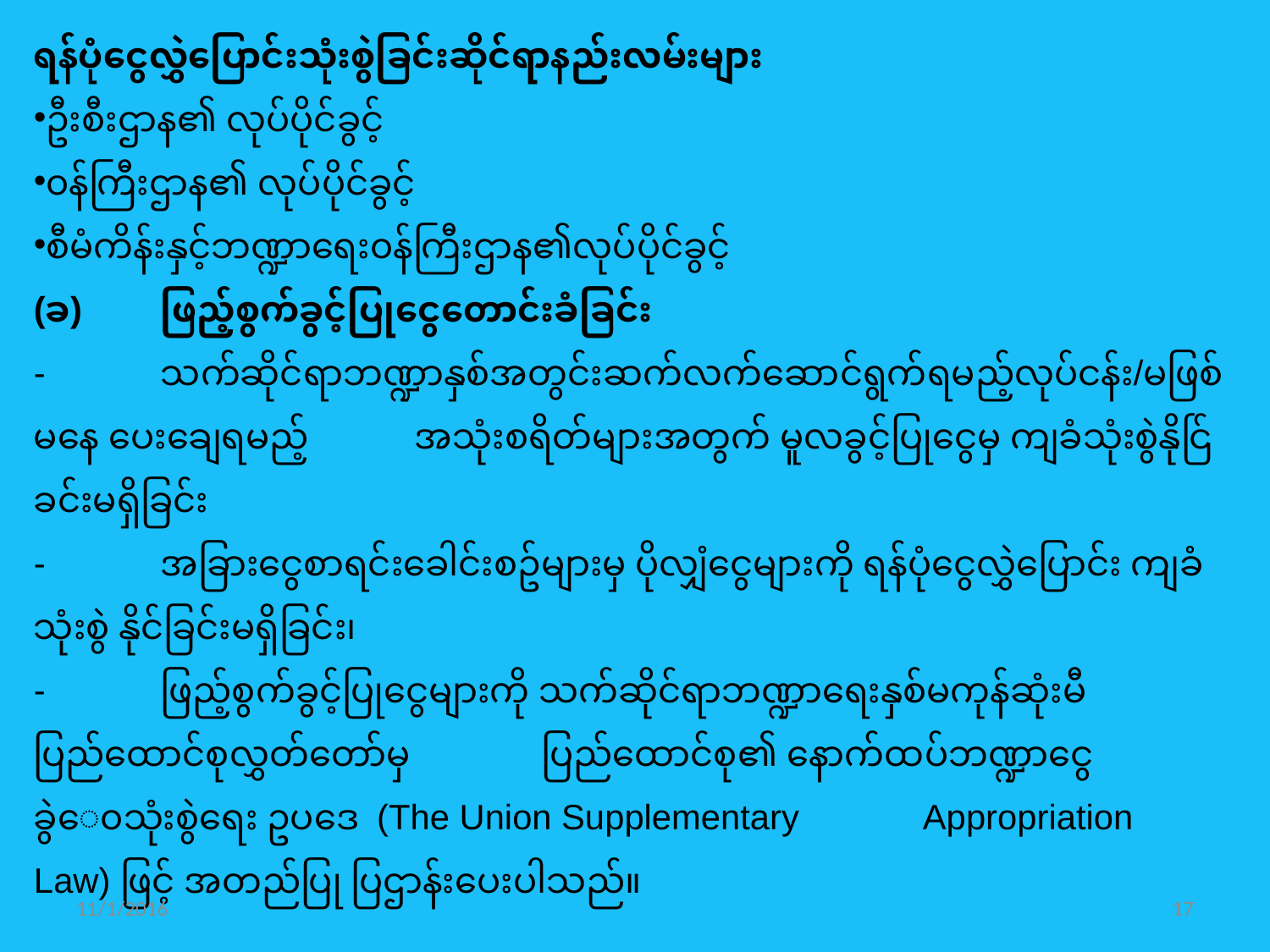

ရန်ပုံငွေလွှဲပြောင်းသုံးစွဲခြင်းဆိုင်ရာနည်းလမ်းများ
ဦးစီးဌာန၏ လုပ်ပိုင်ခွင့်
၀န်ကြီးဌာန၏ လုပ်ပိုင်ခွင့်
စီမံကိန်းနှင့်ဘဏ္ဍာရေး၀န်ကြီးဌာန၏လုပ်ပိုင်ခွင့်
(ခ)	ဖြည့်စွက်ခွင့်ပြုငွေတောင်းခံခြင်း
-	သက်ဆိုင်ရာဘဏ္ဍာနှစ်အတွင်းဆက်လက်ဆောင်ရွက်ရမည့်လုပ်ငန်း/မဖြစ်မနေ ပေးချေရမည့် 	အသုံးစရိတ်များအတွက် မူလခွင့်ပြုငွေမှ ကျခံသုံးစွဲနိုင်ြခင်းမရှိခြင်း
-	အခြားငွေစာရင်းခေါင်းစဥ်များမှ ပိုလျှံငွေများကို ရန်ပုံငွေလွှဲပြောင်း ကျခံသုံးစွဲ နိုင်ခြင်းမရှိခြင်း၊
-	ဖြည့်စွက်ခွင့်ပြုငွေများကို သက်ဆိုင်ရာဘဏ္ဍာရေးနှစ်မကုန်ဆုံးမီ ပြည်ထောင်စုလွှတ်တော်မှ 	ပြည်ထောင်စု၏ နောက်ထပ်ဘဏ္ဍာငွေခွဲ‌ေ၀သုံးစွဲရေး ဥပဒေ  (The Union Supplementary   	Appropriation   Law) ဖြင့် အတည်ပြု ပြဌာန်းပေးပါသည်။
11/1/2016
17